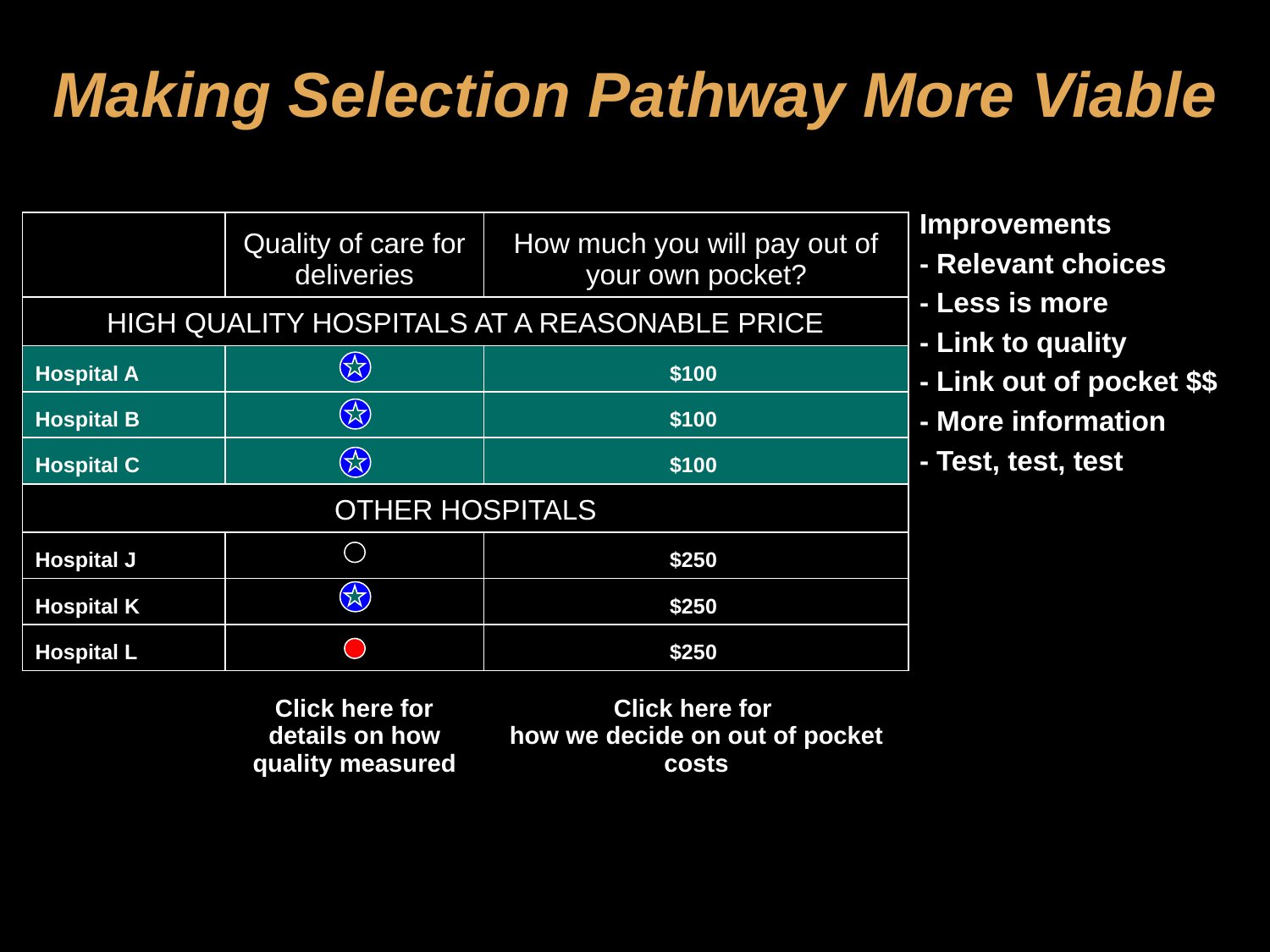

# Making Selection Pathway More Viable

Improvements
- Relevant choices
- Less is more
- Link to quality
- Link out of pocket $$
- More information
- Test, test, test

|  | Quality of care for deliveries | How much you will pay out of your own pocket? |
| --- | --- | --- |
| HIGH QUALITY HOSPITALS AT A REASONABLE PRICE |  |  |
| Hospital A |  | $100 |
| Hospital B |  | $100 |
| Hospital C |  | $100 |
| OTHER HOSPITALS |  |  |
| Hospital J |  | $250 |
| Hospital K |  | $250 |
| Hospital L |  | $250 |
|  | Click here for details on how quality measured | Click here for how we decide on out of pocket costs |